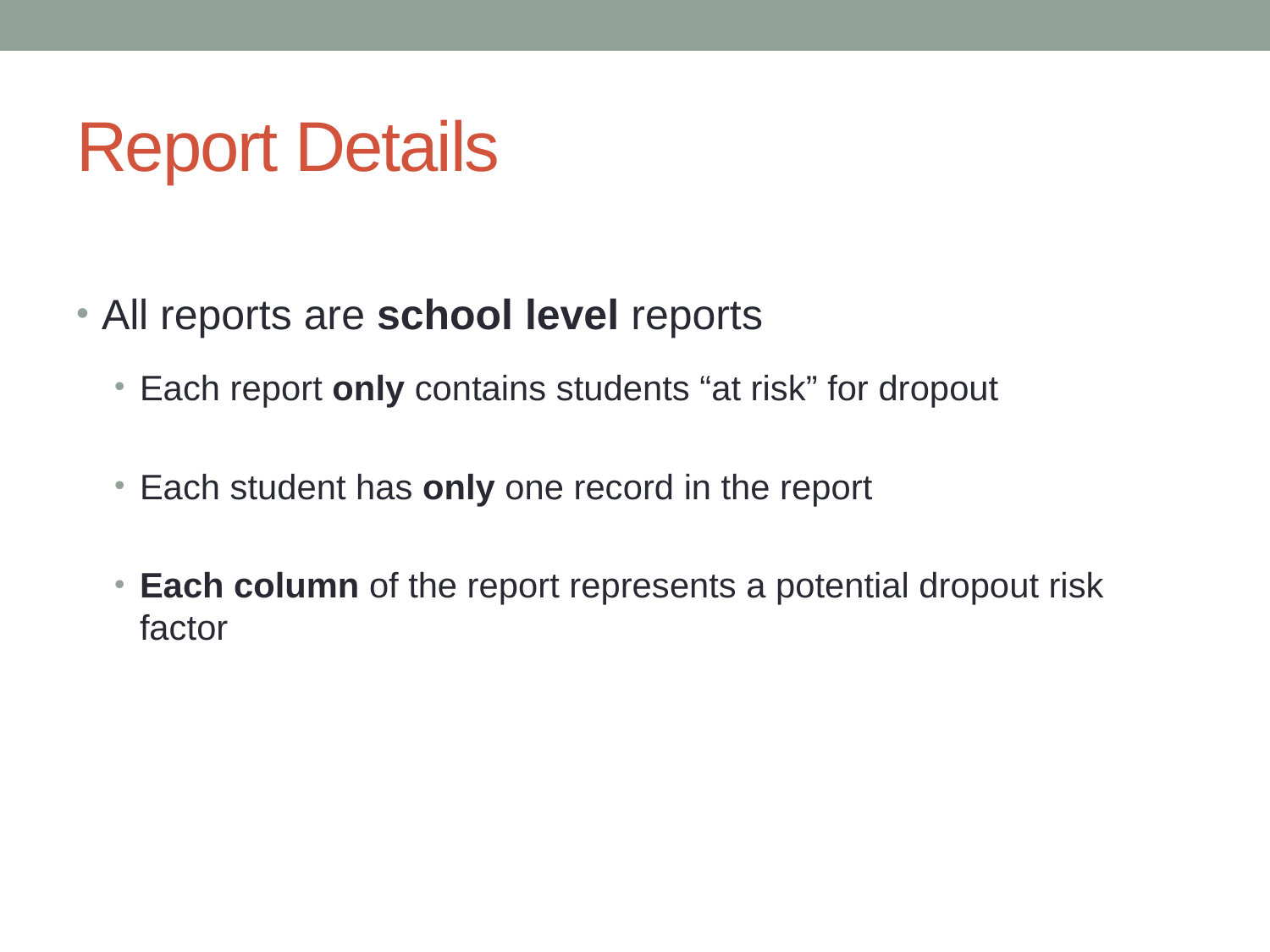

# Report Details

All reports are school level reports

Each report only contains students “at risk” for dropout

Each student has only one record in the report

Each column of the report represents a potential dropout risk factor